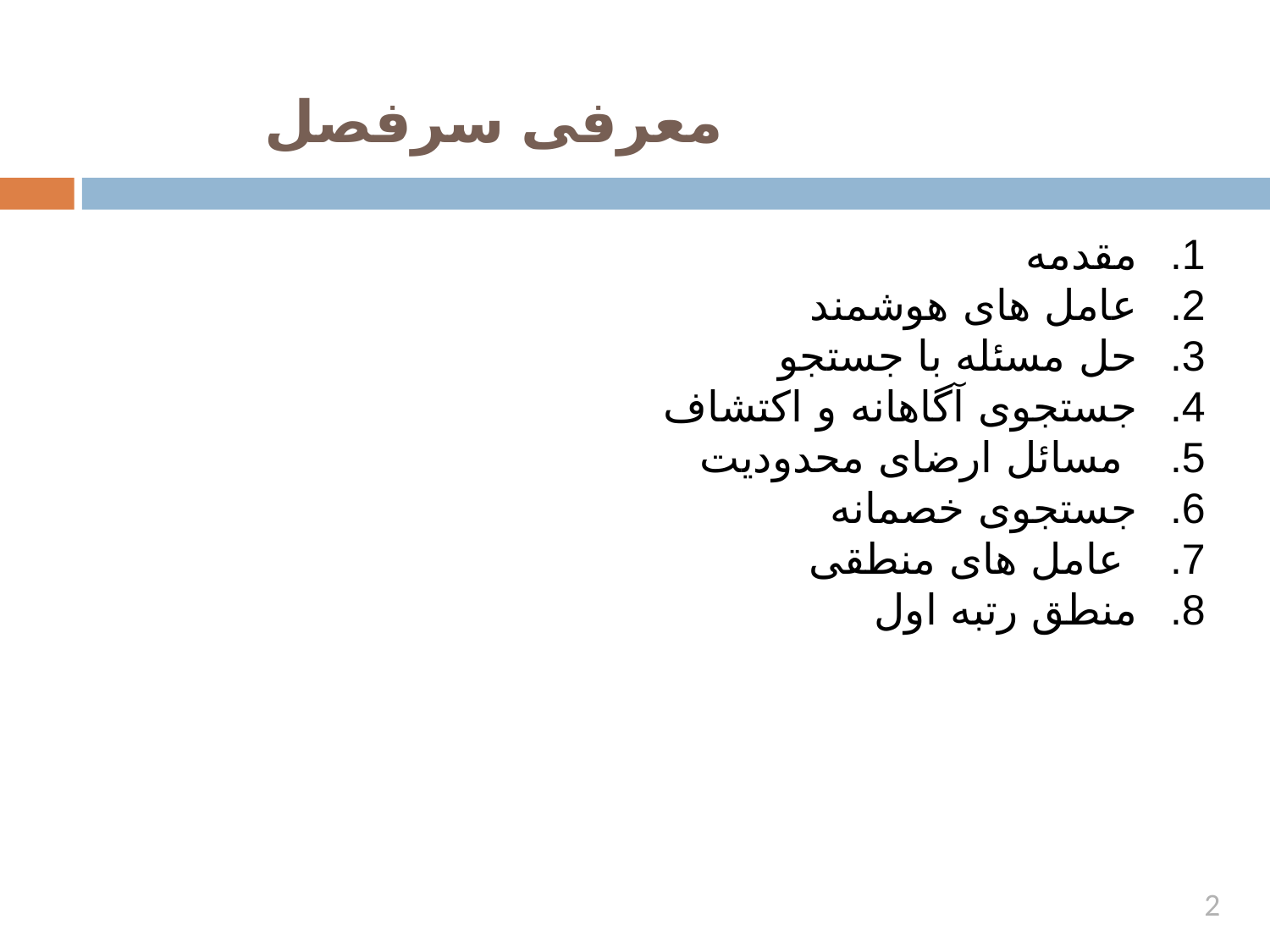

# معرفی سرفصل
مقدمه
عامل های هوشمند
حل مسئله با جستجو
جستجوی آگاهانه و اکتشاف
 مسائل ارضای محدودیت
جستجوی خصمانه
 عامل های منطقی
منطق رتبه اول

2